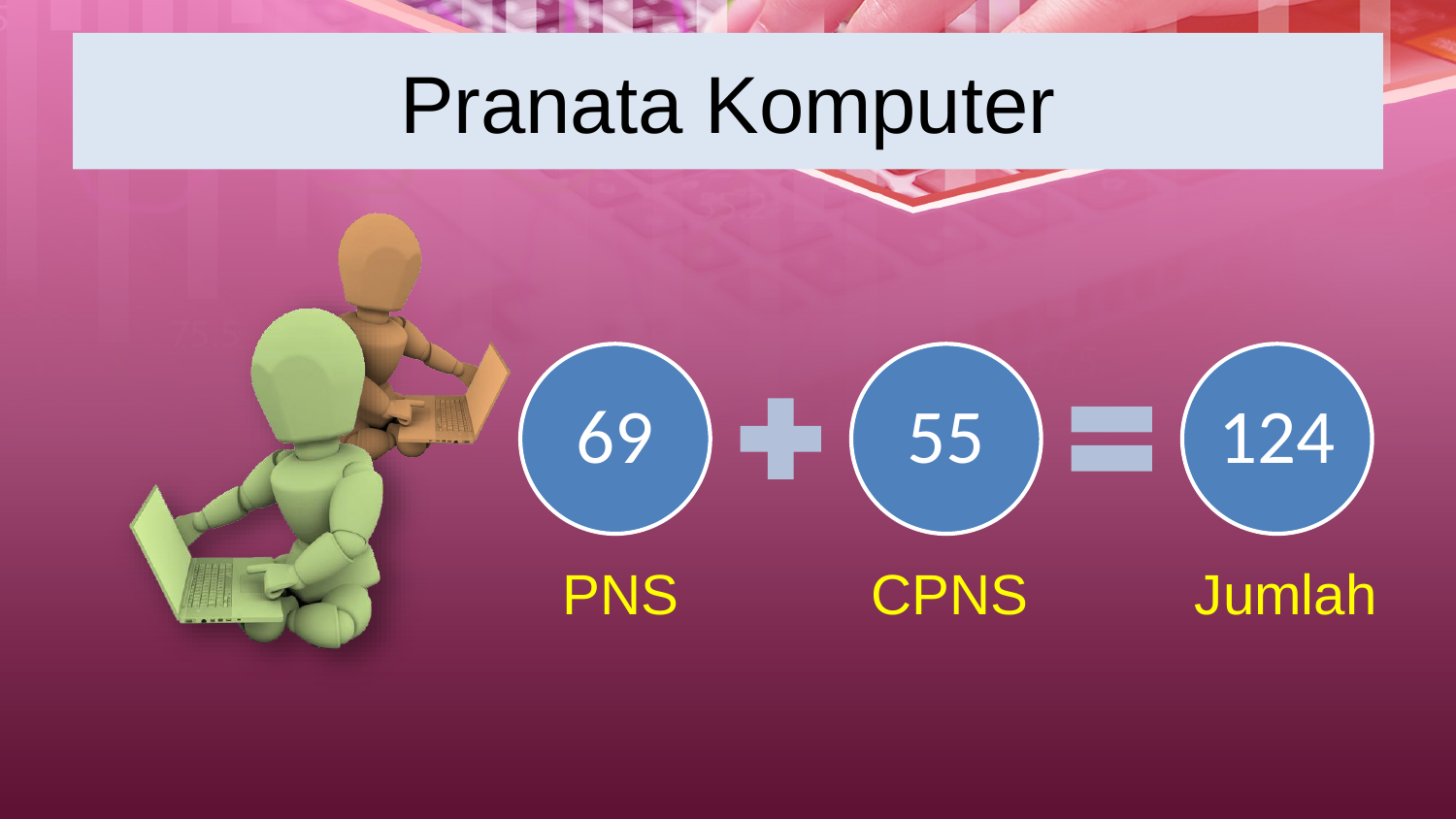

# Pranata Komputer
69

55

124

CPNS
PNS
Jumlah